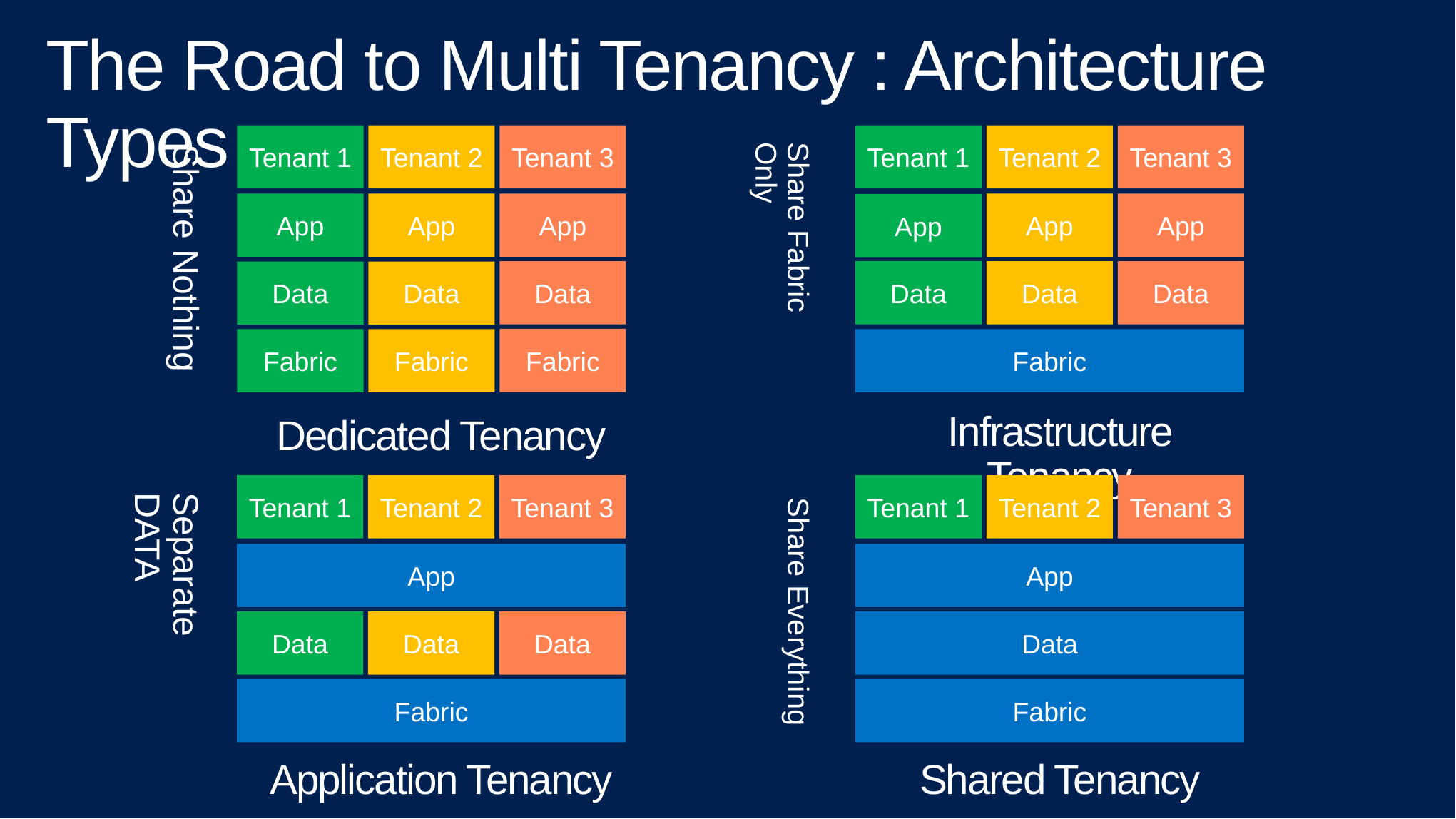

The Road to Multi Tenancy : Architecture Types
Tenant 1
Tenant 2
Tenant 3
Share Fabric Only
Tenant 1
Tenant 2
Tenant 3
Share Nothing
App
App
App
App
App
App
Data
Data
Data
Data
Data
Data
Fabric
Fabric
Fabric
Fabric
Infrastructure Tenancy
# Dedicated Tenancy
Separate DATA
Tenant 1
Tenant 2
Tenant 3
Tenant 1
Tenant 2
Tenant 3
Share Everything
App
App
Data
Data
Data
Data
Fabric
Fabric
Application Tenancy
Shared Tenancy